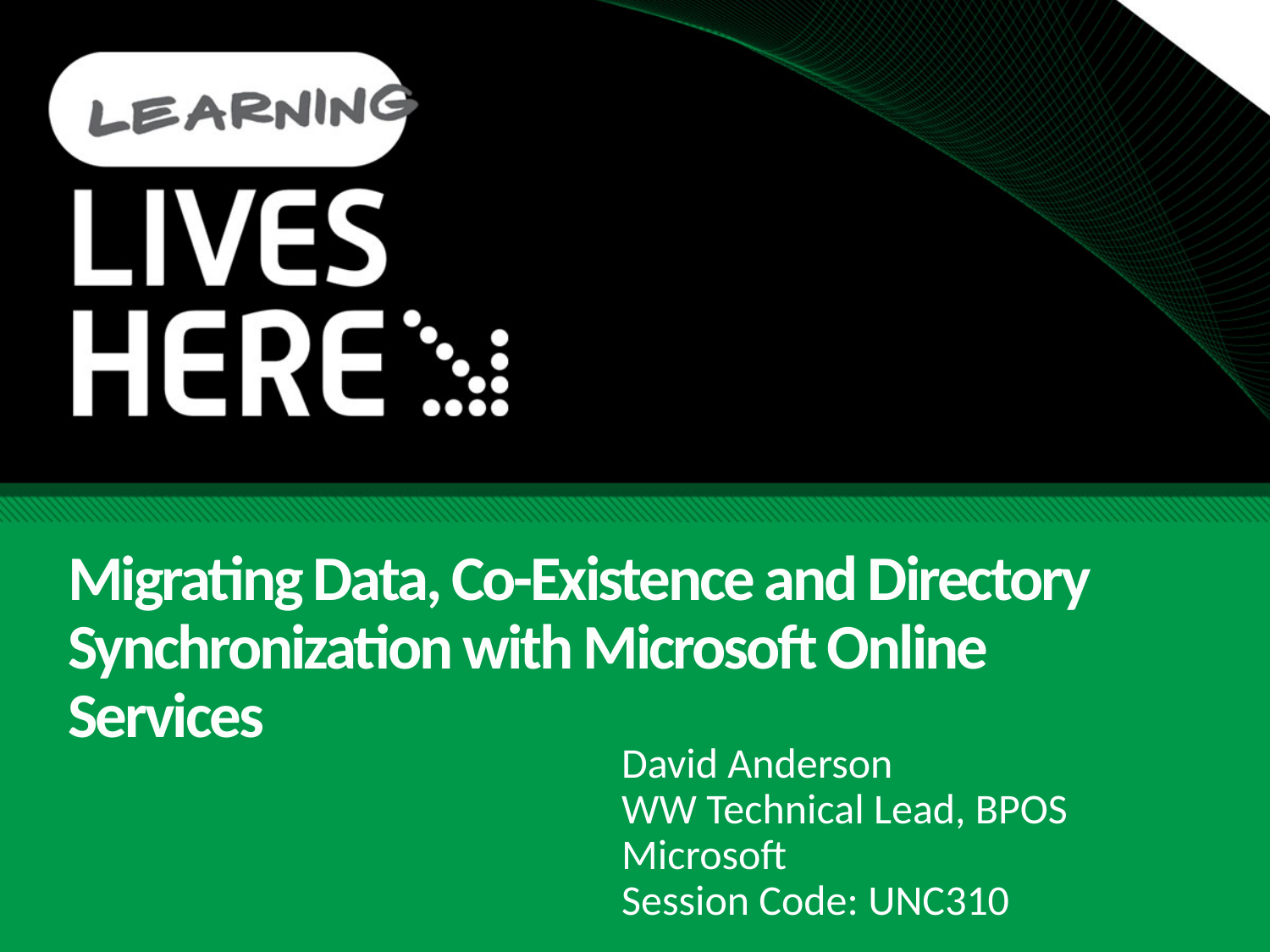

# Migrating Data, Co-Existence and Directory Synchronization with Microsoft Online Services
David Anderson
WW Technical Lead, BPOS
Microsoft
Session Code: UNC310